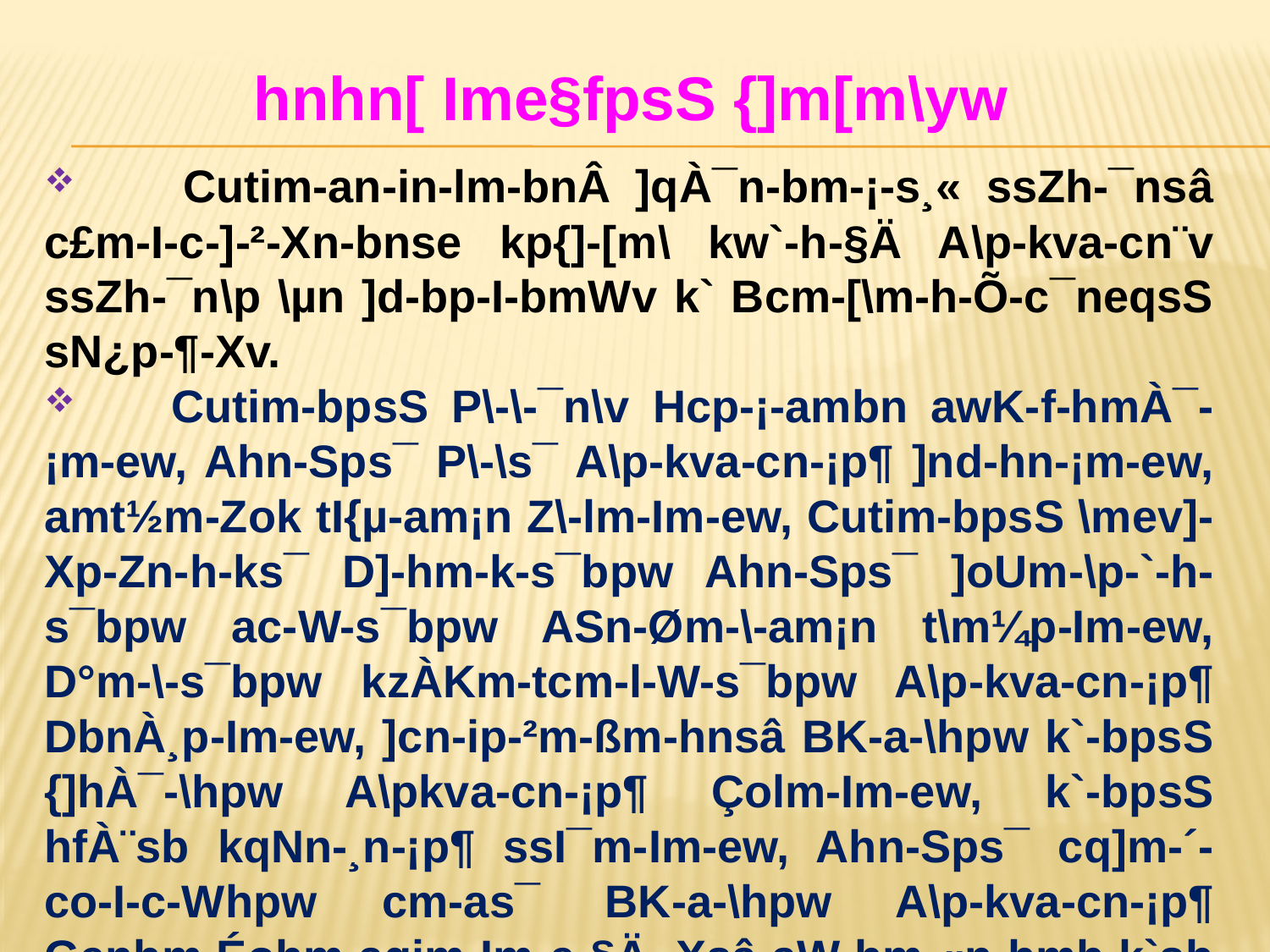

hnhn[ Ime§fpsS {]m[m\yw

 	Cutim-an-in-lm-bnÂ ]qÀ¯n-bm-¡-s¸« ssZh-¯nsâ c£m-I-c-]-²-Xn-bnse kp{]-[m\ kw`-h-§Ä A\p-kva-cn¨v ssZh-¯n\p \µn ]d-bp-I-bmWv k` Bcm-[\m-h-Õ-c¯neqsS sN¿p-¶-Xv.
	Cutim-bpsS P\-\-¯n\v Hcp-¡-ambn awK-f-hmÀ¯-¡m-ew, Ahn-Sps¯ P\-\s¯ A\p-kva-cn-¡p¶ ]nd-hn-¡m-ew, amt½m-Zok tI{µ-am¡n Z\-lm-Im-ew, Cutim-bpsS \mev]-Xp-Zn-h-ks¯ D]-hm-k-s¯bpw Ahn-Sps¯ ]oUm-\p-`-h-s¯bpw ac-W-s¯bpw ASn-Øm-\-am¡n t\m¼p-Im-ew, D°m-\-s¯bpw kzÀKm-tcm-l-W-s¯bpw A\p-kva-cn-¡p¶ DbnÀ¸p-Im-ew, ]cn-ip-²m-ßm-hnsâ BK-a-\hpw k`-bpsS {]hÀ¯-\hpw A\pkva-cn-¡p¶ Çolm-Im-ew, k`-bpsS hfÀ¨sb kqNn-¸n-¡p¶ ssI¯m-Im-ew, Ahn-Sps¯ cq]m-´-co-I-c-Whpw c­m-as¯ BK-a-\hpw A\p-kva-cn-¡p¶ Genbm Éohm aqim-Im-e-§Ä, Xsâ aW-hm-«n-bmb k`sb Cutim ]nXm-hn\p kaÀ¸n-¡p¶ ]f-fn-¡q-Zm-i-¡mew F¶n-§s\ H³]Xp Ime-§-fmWv kotdm-a-e-_mÀ k`-bn-ep-f-f-Xv.